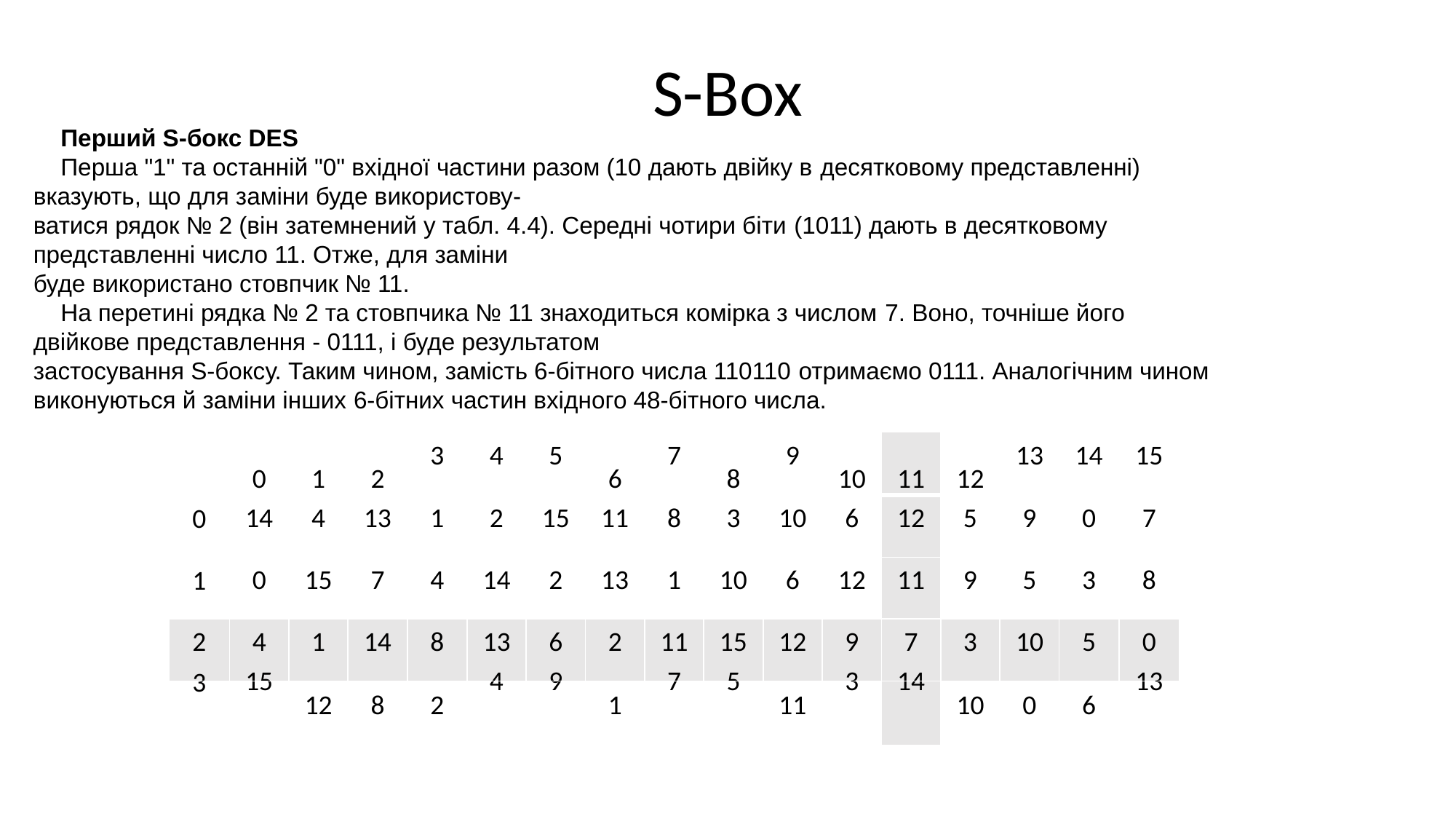

# S-Box
Перший S-бокс DES
Перша "1" та останній "0" вхідної частини разом (10 дають двійку в десятковому представленні) вказують, що для заміни буде використову-
ватися рядок № 2 (він затемнений у табл. 4.4). Середні чотири біти (1011) дають в десятковому представленні число 11. Отже, для заміни
буде використано стовпчик № 11.
На перетині рядка № 2 та стовпчика № 11 знаходиться комірка з числом 7. Воно, точніше його двійкове представлення - 0111, і буде результатом
застосування S-боксу. Таким чином, замість 6-бітного числа 110110 отримаємо 0111. Аналогічним чином виконуються й заміни інших 6-бітних частин вхідного 48-бітного числа.
|  | 0 | 1 | 2 | 3 | 4 | 5 | 6 | 7 | 8 | 9 | 10 | 11 | 12 | 13 | 14 | 15 |
| --- | --- | --- | --- | --- | --- | --- | --- | --- | --- | --- | --- | --- | --- | --- | --- | --- |
| 0 | 14 | 4 | 13 | 1 | 2 | 15 | 11 | 8 | 3 | 10 | 6 | 12 | 5 | 9 | 0 | 7 |
| 1 | 0 | 15 | 7 | 4 | 14 | 2 | 13 | 1 | 10 | 6 | 12 | 11 | 9 | 5 | 3 | 8 |
| 2 | 4 | 1 | 14 | 8 | 13 | 6 | 2 | 11 | 15 | 12 | 9 | 7 | 3 | 10 | 5 | 0 |
| 3 | 15 | 12 | 8 | 2 | 4 | 9 | 1 | 7 | 5 | 11 | 3 | 14 | 10 | 0 | 6 | 13 |